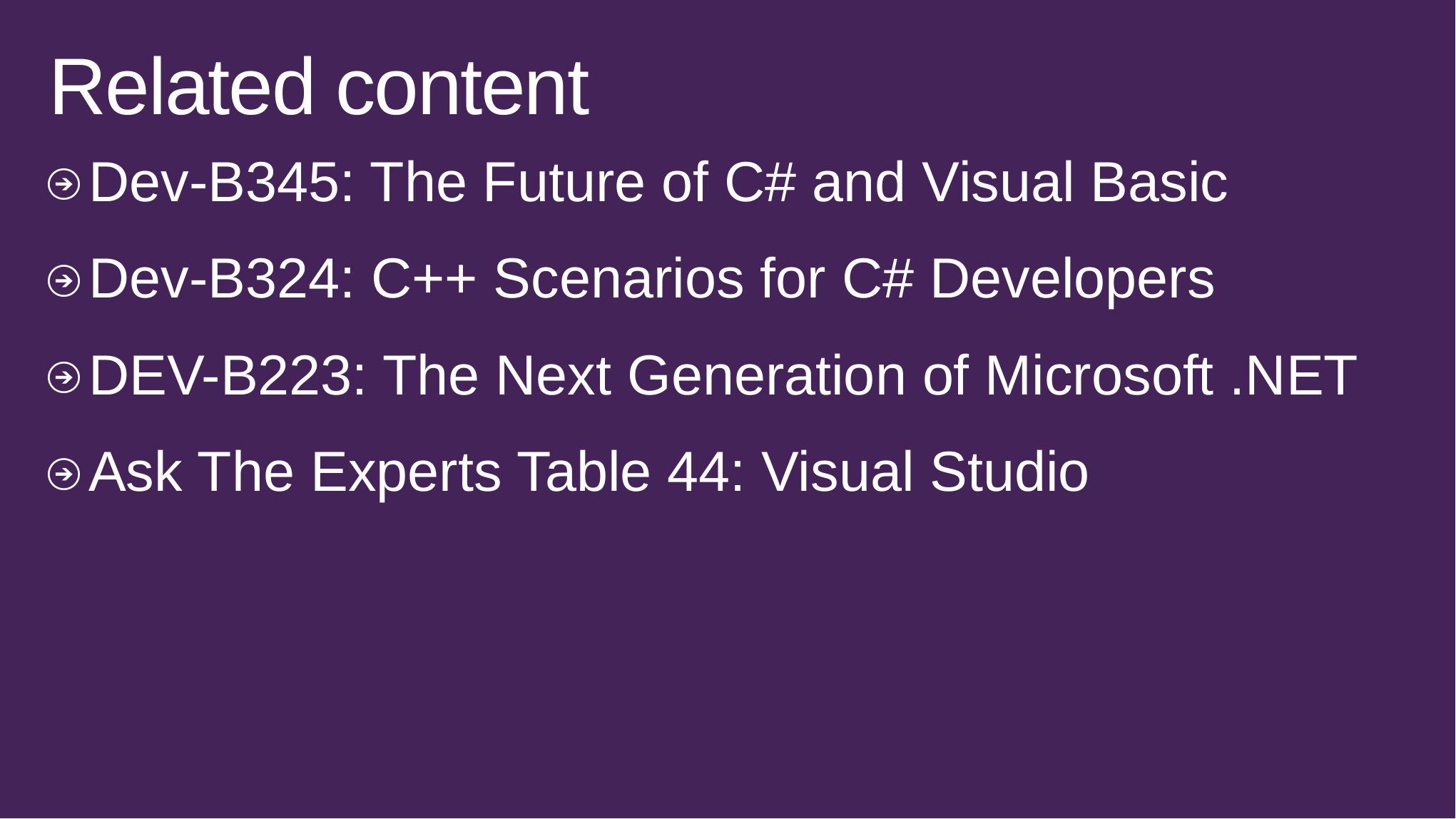

# Related content
Dev-B345: The Future of C# and Visual Basic
Dev-B324: C++ Scenarios for C# Developers
DEV-B223: The Next Generation of Microsoft .NET
Ask The Experts Table 44: Visual Studio